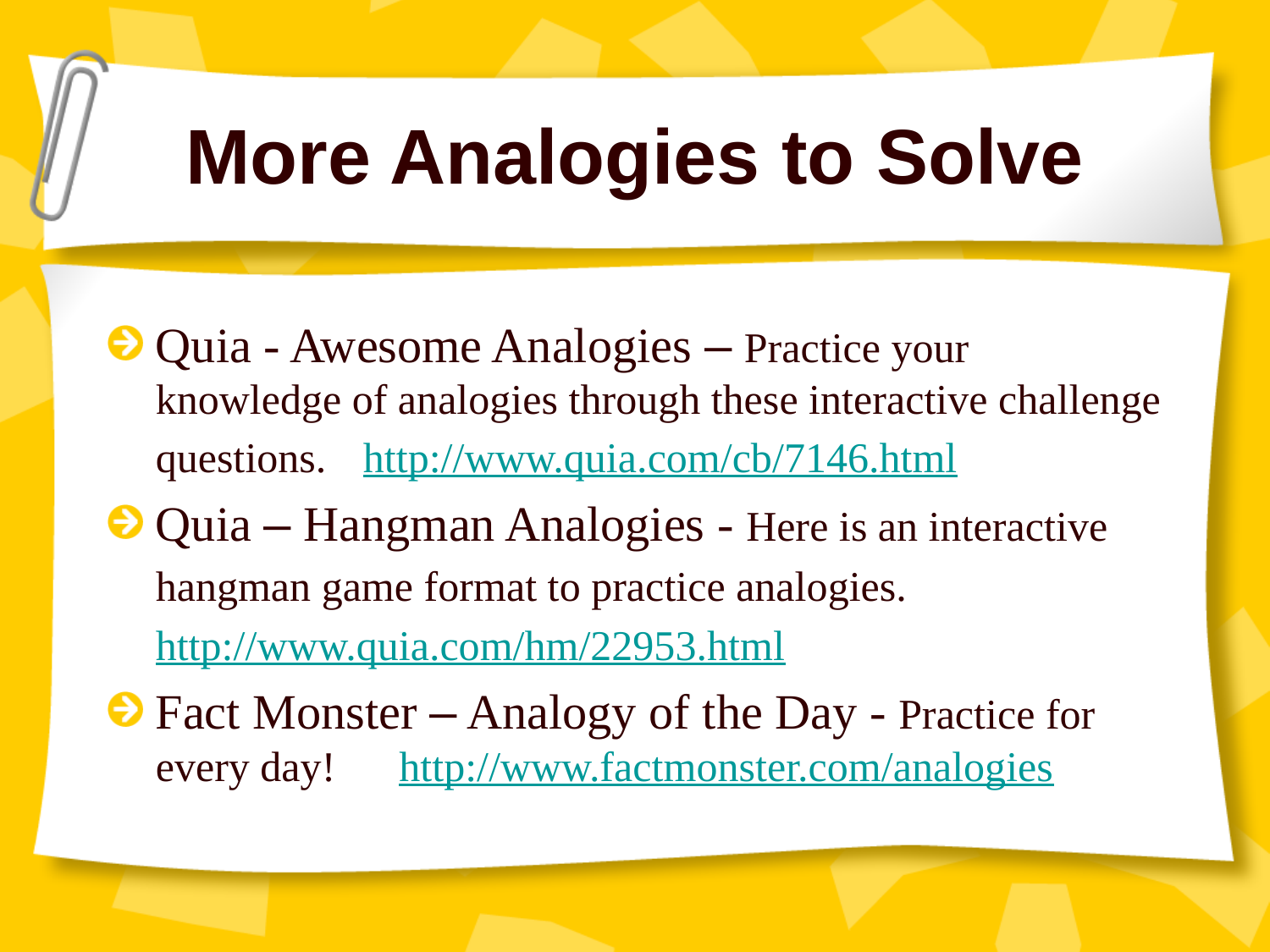

# More Analogies to Solve
Quia - Awesome Analogies – Practice your knowledge of analogies through these interactive challenge questions.   http://www.quia.com/cb/7146.html
Quia – Hangman Analogies - Here is an interactive hangman game format to practice analogies. http://www.quia.com/hm/22953.html
Fact Monster – Analogy of the Day - Practice for every day!      http://www.factmonster.com/analogies